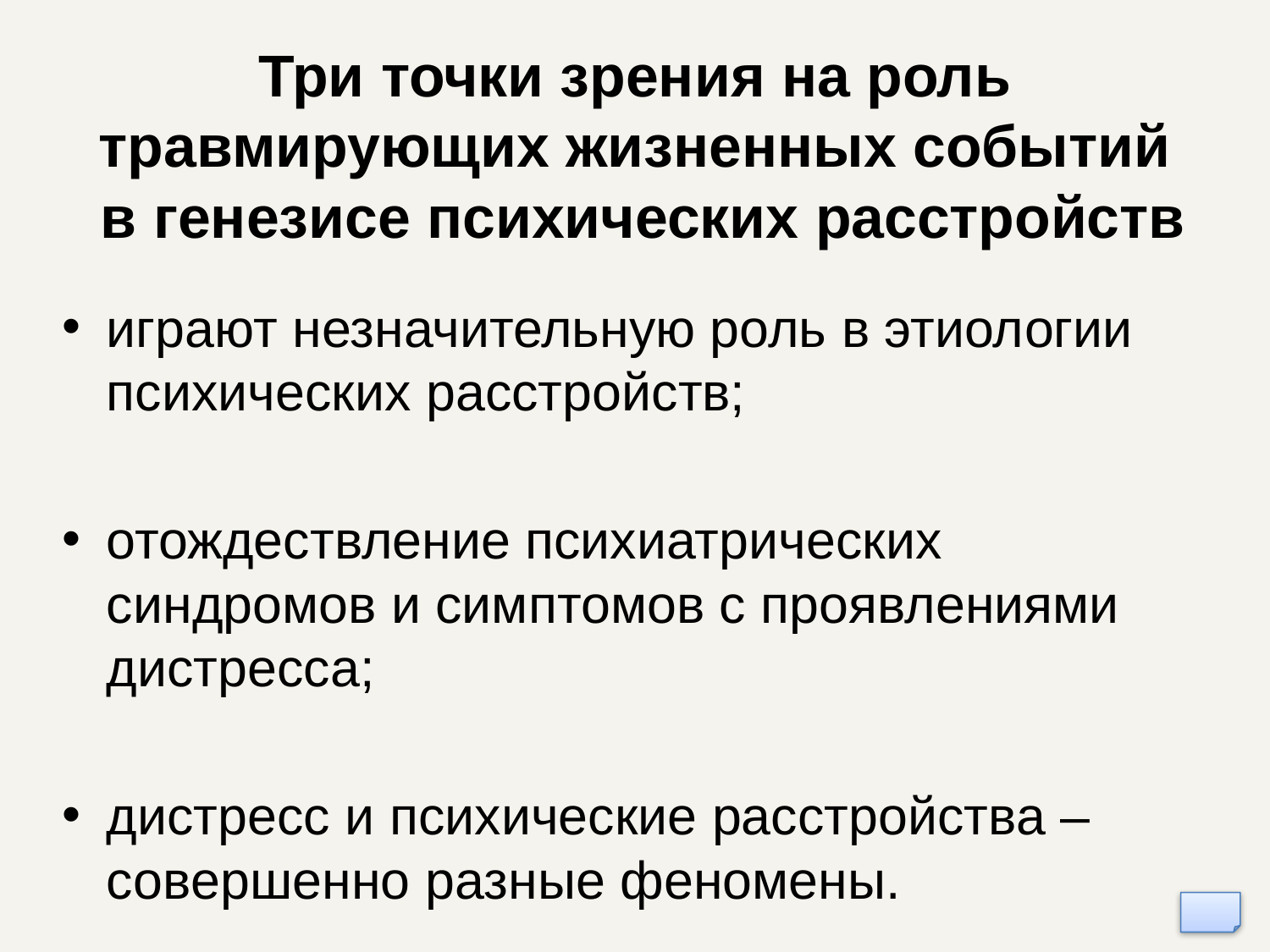

# Три точки зрения на роль травмирующих жизненных событий в генезисе психических расстройств
играют незначительную роль в этиологии психических расстройств;

отождествление психиатрических синдромов и симптомов с проявлениями дистресса;

дистресс и психические расстройства – совершенно разные феномены.